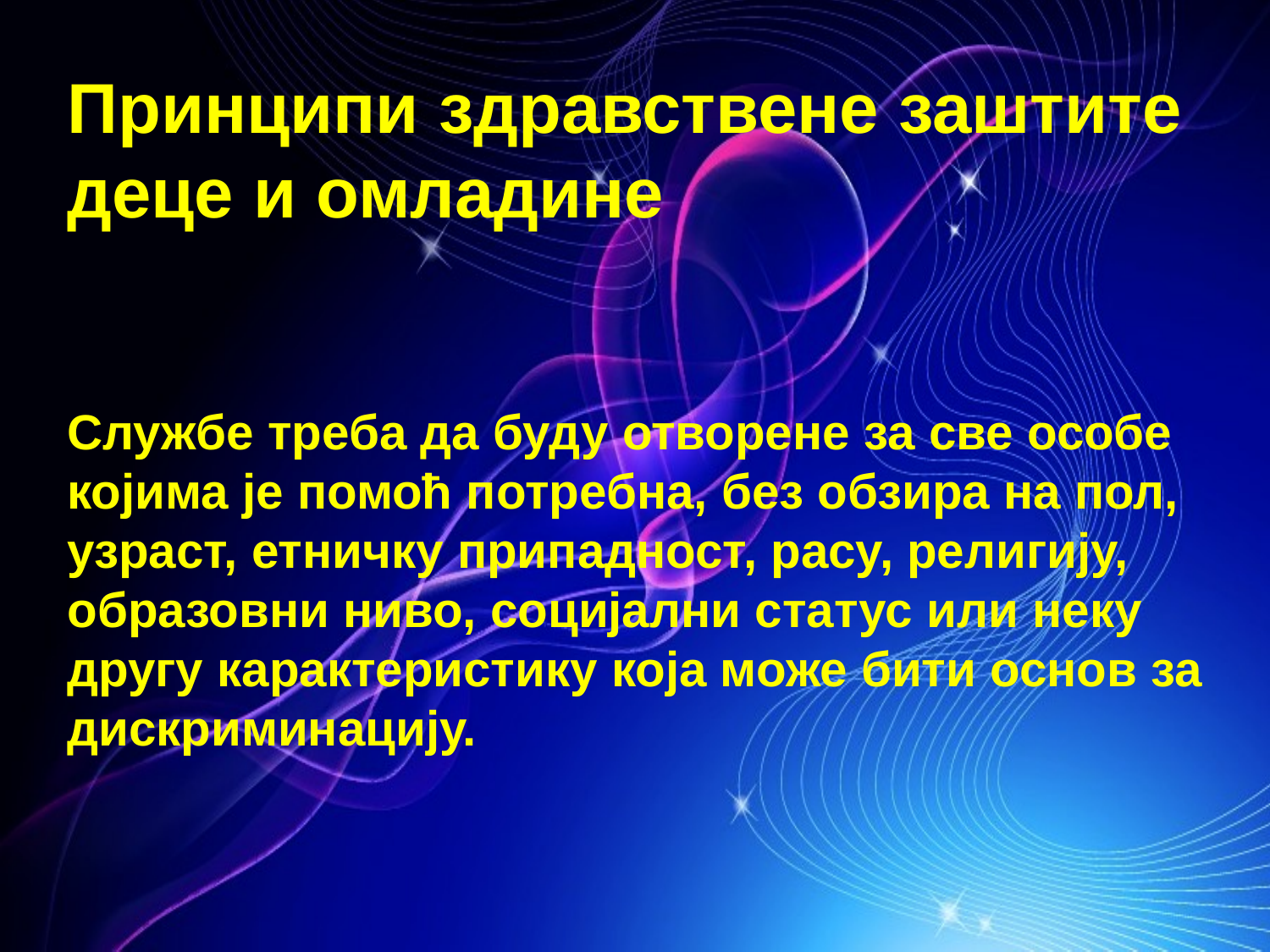

Принципи здравствене заштите деце и омладине

Службе треба да буду отворене за све особе којима је помоћ потребна, без обзира на пол, узраст, етничку припадност, расу, религију, образовни ниво, социјални статус или неку другу карактеристику која може бити основ за дискриминацију.